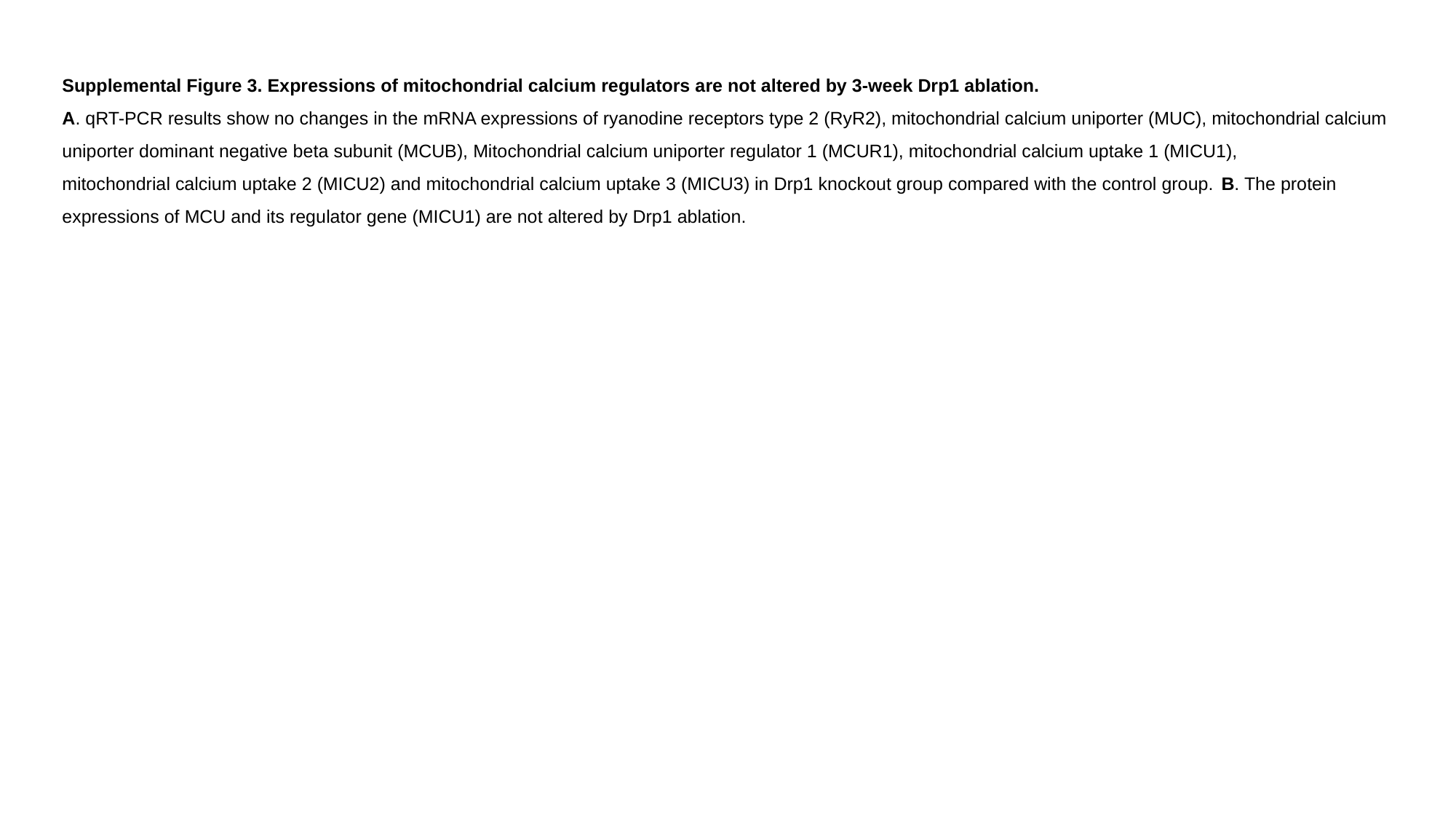

Supplemental Figure 3. Expressions of mitochondrial calcium regulators are not altered by 3-week Drp1 ablation.
A. qRT-PCR results show no changes in the mRNA expressions of ryanodine receptors type 2 (RyR2), mitochondrial calcium uniporter (MUC), mitochondrial calcium uniporter dominant negative beta subunit (MCUB), Mitochondrial calcium uniporter regulator 1 (MCUR1), mitochondrial calcium uptake 1 (MICU1), mitochondrial calcium uptake 2 (MICU2) and mitochondrial calcium uptake 3 (MICU3) in Drp1 knockout group compared with the control group. B. The protein expressions of MCU and its regulator gene (MICU1) are not altered by Drp1 ablation.